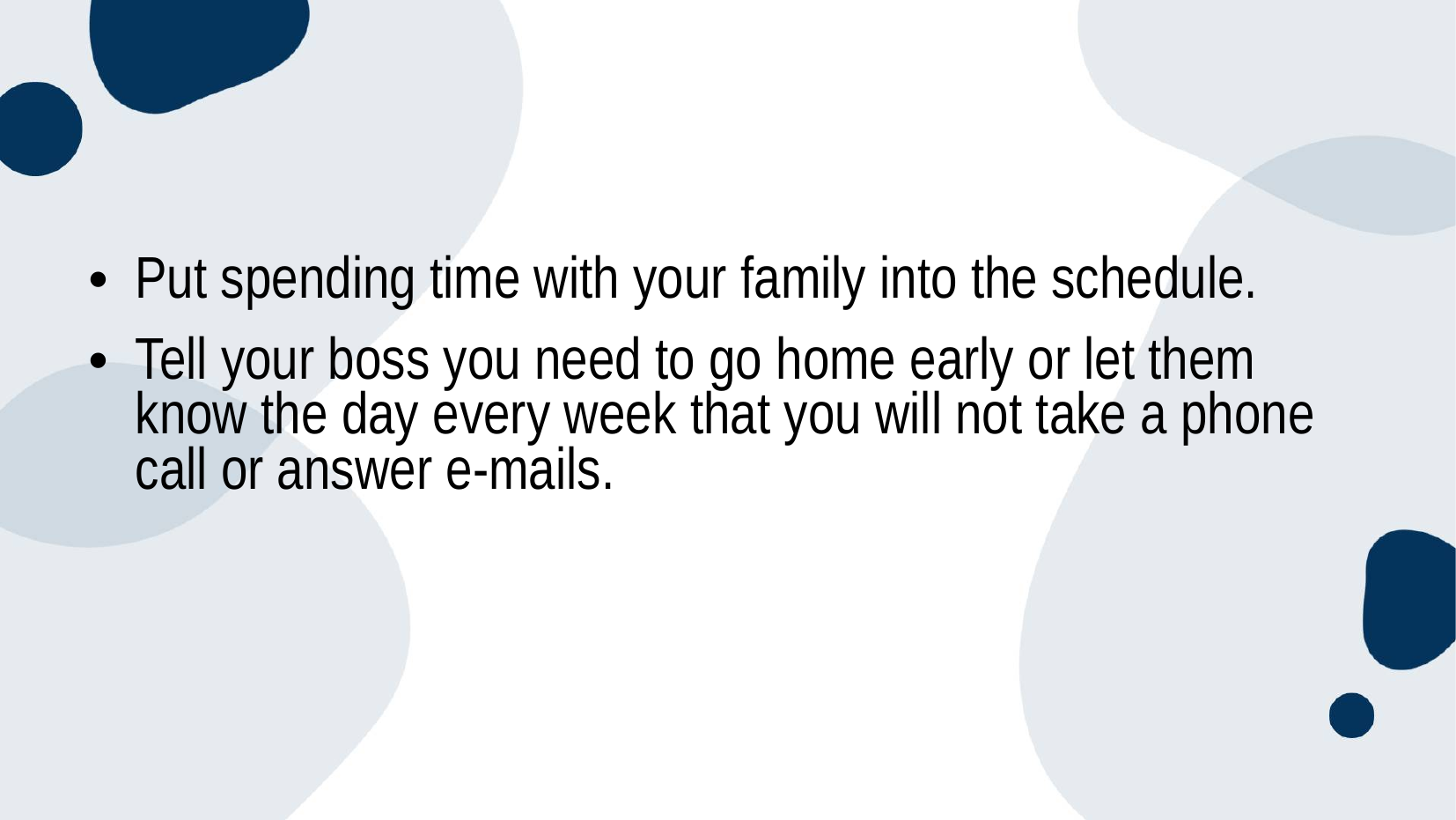

Put spending time with your family into the schedule.
Tell your boss you need to go home early or let them know the day every week that you will not take a phone call or answer e-mails.